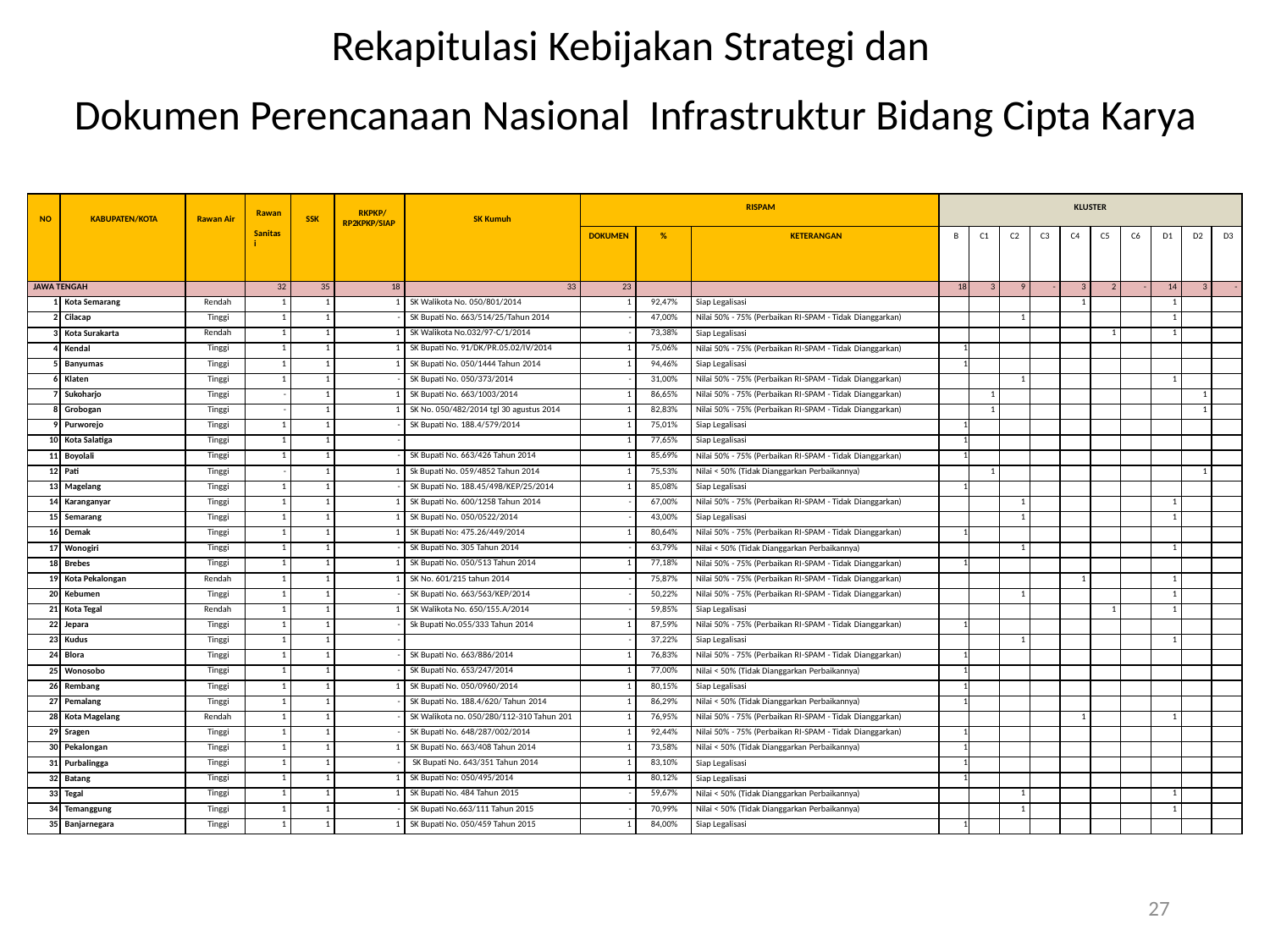

Rekapitulasi Kebijakan Strategi dan
Dokumen Perencanaan Nasional  Infrastruktur Bidang Cipta Karya
| NO | KABUPATEN/KOTA | Rawan Air | Rawan Sanitasi | SSK | RKPKP/ RP2KPKP/SIAP | SK Kumuh | RISPAM |  |  | KLUSTER |  |  |  |  |  |  |  |  |  |
| --- | --- | --- | --- | --- | --- | --- | --- | --- | --- | --- | --- | --- | --- | --- | --- | --- | --- | --- | --- |
|  |  |  |  |  |  |  | DOKUMEN | % | KETERANGAN | B | C1 | C2 | C3 | C4 | C5 | C6 | D1 | D2 | D3 |
| JAWA TENGAH |  |  | 32 | 35 | 18 | 33 | 23 |  |  | 18 | 3 | 9 | - | 3 | 2 | - | 14 | 3 | - |
| 1 | Kota Semarang | Rendah | 1 | 1 | 1 | SK Walikota No. 050/801/2014 | 1 | 92,47% | Siap Legalisasi |  |  |  |  | 1 |  |  | 1 |  |  |
| 2 | Cilacap | Tinggi | 1 | 1 | - | SK Bupati No. 663/514/25/Tahun 2014 | - | 47,00% | Nilai 50% - 75% (Perbaikan RI-SPAM - Tidak Dianggarkan) |  |  | 1 |  |  |  |  | 1 |  |  |
| 3 | Kota Surakarta | Rendah | 1 | 1 | 1 | SK Walikota No.032/97-C/1/2014 | - | 73,38% | Siap Legalisasi |  |  |  |  |  | 1 |  | 1 |  |  |
| 4 | Kendal | Tinggi | 1 | 1 | 1 | SK Bupati No. 91/DK/PR.05.02/IV/2014 | 1 | 75,06% | Nilai 50% - 75% (Perbaikan RI-SPAM - Tidak Dianggarkan) | 1 |  |  |  |  |  |  |  |  |  |
| 5 | Banyumas | Tinggi | 1 | 1 | 1 | SK Bupati No. 050/1444 Tahun 2014 | 1 | 94,46% | Siap Legalisasi | 1 |  |  |  |  |  |  |  |  |  |
| 6 | Klaten | Tinggi | 1 | 1 | - | SK Bupati No. 050/373/2014 | - | 31,00% | Nilai 50% - 75% (Perbaikan RI-SPAM - Tidak Dianggarkan) |  |  | 1 |  |  |  |  | 1 |  |  |
| 7 | Sukoharjo | Tinggi | - | 1 | 1 | SK Bupati No. 663/1003/2014 | 1 | 86,65% | Nilai 50% - 75% (Perbaikan RI-SPAM - Tidak Dianggarkan) |  | 1 |  |  |  |  |  |  | 1 |  |
| 8 | Grobogan | Tinggi | - | 1 | 1 | SK No. 050/482/2014 tgl 30 agustus 2014 | 1 | 82,83% | Nilai 50% - 75% (Perbaikan RI-SPAM - Tidak Dianggarkan) |  | 1 |  |  |  |  |  |  | 1 |  |
| 9 | Purworejo | Tinggi | 1 | 1 | - | SK Bupati No. 188.4/579/2014 | 1 | 75,01% | Siap Legalisasi | 1 |  |  |  |  |  |  |  |  |  |
| 10 | Kota Salatiga | Tinggi | 1 | 1 | - |  | 1 | 77,65% | Siap Legalisasi | 1 |  |  |  |  |  |  |  |  |  |
| 11 | Boyolali | Tinggi | 1 | 1 | - | SK Bupati No. 663/426 Tahun 2014 | 1 | 85,69% | Nilai 50% - 75% (Perbaikan RI-SPAM - Tidak Dianggarkan) | 1 |  |  |  |  |  |  |  |  |  |
| 12 | Pati | Tinggi | - | 1 | 1 | Sk Bupati No. 059/4852 Tahun 2014 | 1 | 75,53% | Nilai < 50% (Tidak Dianggarkan Perbaikannya) |  | 1 |  |  |  |  |  |  | 1 |  |
| 13 | Magelang | Tinggi | 1 | 1 | - | SK Bupati No. 188.45/498/KEP/25/2014 | 1 | 85,08% | Siap Legalisasi | 1 |  |  |  |  |  |  |  |  |  |
| 14 | Karanganyar | Tinggi | 1 | 1 | 1 | SK Bupati No. 600/1258 Tahun 2014 | - | 67,00% | Nilai 50% - 75% (Perbaikan RI-SPAM - Tidak Dianggarkan) |  |  | 1 |  |  |  |  | 1 |  |  |
| 15 | Semarang | Tinggi | 1 | 1 | 1 | SK Bupati No. 050/0522/2014 | - | 43,00% | Siap Legalisasi |  |  | 1 |  |  |  |  | 1 |  |  |
| 16 | Demak | Tinggi | 1 | 1 | 1 | SK Bupati No: 475.26/449/2014 | 1 | 80,64% | Nilai 50% - 75% (Perbaikan RI-SPAM - Tidak Dianggarkan) | 1 |  |  |  |  |  |  |  |  |  |
| 17 | Wonogiri | Tinggi | 1 | 1 | - | SK Bupati No. 305 Tahun 2014 | - | 63,79% | Nilai < 50% (Tidak Dianggarkan Perbaikannya) |  |  | 1 |  |  |  |  | 1 |  |  |
| 18 | Brebes | Tinggi | 1 | 1 | 1 | SK Bupati No. 050/513 Tahun 2014 | 1 | 77,18% | Nilai 50% - 75% (Perbaikan RI-SPAM - Tidak Dianggarkan) | 1 |  |  |  |  |  |  |  |  |  |
| 19 | Kota Pekalongan | Rendah | 1 | 1 | 1 | SK No. 601/215 tahun 2014 | - | 75,87% | Nilai 50% - 75% (Perbaikan RI-SPAM - Tidak Dianggarkan) |  |  |  |  | 1 |  |  | 1 |  |  |
| 20 | Kebumen | Tinggi | 1 | 1 | - | SK Bupati No. 663/563/KEP/2014 | - | 50,22% | Nilai 50% - 75% (Perbaikan RI-SPAM - Tidak Dianggarkan) |  |  | 1 |  |  |  |  | 1 |  |  |
| 21 | Kota Tegal | Rendah | 1 | 1 | 1 | SK Walikota No. 650/155.A/2014 | - | 59,85% | Siap Legalisasi |  |  |  |  |  | 1 |  | 1 |  |  |
| 22 | Jepara | Tinggi | 1 | 1 | - | Sk Bupati No.055/333 Tahun 2014 | 1 | 87,59% | Nilai 50% - 75% (Perbaikan RI-SPAM - Tidak Dianggarkan) | 1 |  |  |  |  |  |  |  |  |  |
| 23 | Kudus | Tinggi | 1 | 1 | - |  | - | 37,22% | Siap Legalisasi |  |  | 1 |  |  |  |  | 1 |  |  |
| 24 | Blora | Tinggi | 1 | 1 | - | SK Bupati No. 663/886/2014 | 1 | 76,83% | Nilai 50% - 75% (Perbaikan RI-SPAM - Tidak Dianggarkan) | 1 |  |  |  |  |  |  |  |  |  |
| 25 | Wonosobo | Tinggi | 1 | 1 | - | SK Bupati No. 653/247/2014 | 1 | 77,00% | Nilai < 50% (Tidak Dianggarkan Perbaikannya) | 1 |  |  |  |  |  |  |  |  |  |
| 26 | Rembang | Tinggi | 1 | 1 | 1 | SK Bupati No. 050/0960/2014 | 1 | 80,15% | Siap Legalisasi | 1 |  |  |  |  |  |  |  |  |  |
| 27 | Pemalang | Tinggi | 1 | 1 | - | SK Bupati No. 188.4/620/ Tahun 2014 | 1 | 86,29% | Nilai < 50% (Tidak Dianggarkan Perbaikannya) | 1 |  |  |  |  |  |  |  |  |  |
| 28 | Kota Magelang | Rendah | 1 | 1 | - | SK Walikota no. 050/280/112-310 Tahun 201 | 1 | 76,95% | Nilai 50% - 75% (Perbaikan RI-SPAM - Tidak Dianggarkan) |  |  |  |  | 1 |  |  | 1 |  |  |
| 29 | Sragen | Tinggi | 1 | 1 | - | SK Bupati No. 648/287/002/2014 | 1 | 92,44% | Nilai 50% - 75% (Perbaikan RI-SPAM - Tidak Dianggarkan) | 1 |  |  |  |  |  |  |  |  |  |
| 30 | Pekalongan | Tinggi | 1 | 1 | 1 | SK Bupati No. 663/408 Tahun 2014 | 1 | 73,58% | Nilai < 50% (Tidak Dianggarkan Perbaikannya) | 1 |  |  |  |  |  |  |  |  |  |
| 31 | Purbalingga | Tinggi | 1 | 1 | - | SK Bupati No. 643/351 Tahun 2014 | 1 | 83,10% | Siap Legalisasi | 1 |  |  |  |  |  |  |  |  |  |
| 32 | Batang | Tinggi | 1 | 1 | 1 | SK Bupati No: 050/495/2014 | 1 | 80,12% | Siap Legalisasi | 1 |  |  |  |  |  |  |  |  |  |
| 33 | Tegal | Tinggi | 1 | 1 | 1 | SK Bupati No. 484 Tahun 2015 | - | 59,67% | Nilai < 50% (Tidak Dianggarkan Perbaikannya) |  |  | 1 |  |  |  |  | 1 |  |  |
| 34 | Temanggung | Tinggi | 1 | 1 | - | SK Bupati No.663/111 Tahun 2015 | - | 70,99% | Nilai < 50% (Tidak Dianggarkan Perbaikannya) |  |  | 1 |  |  |  |  | 1 |  |  |
| 35 | Banjarnegara | Tinggi | 1 | 1 | 1 | SK Bupati No. 050/459 Tahun 2015 | 1 | 84,00% | Siap Legalisasi | 1 |  |  |  |  |  |  |  |  |  |
27